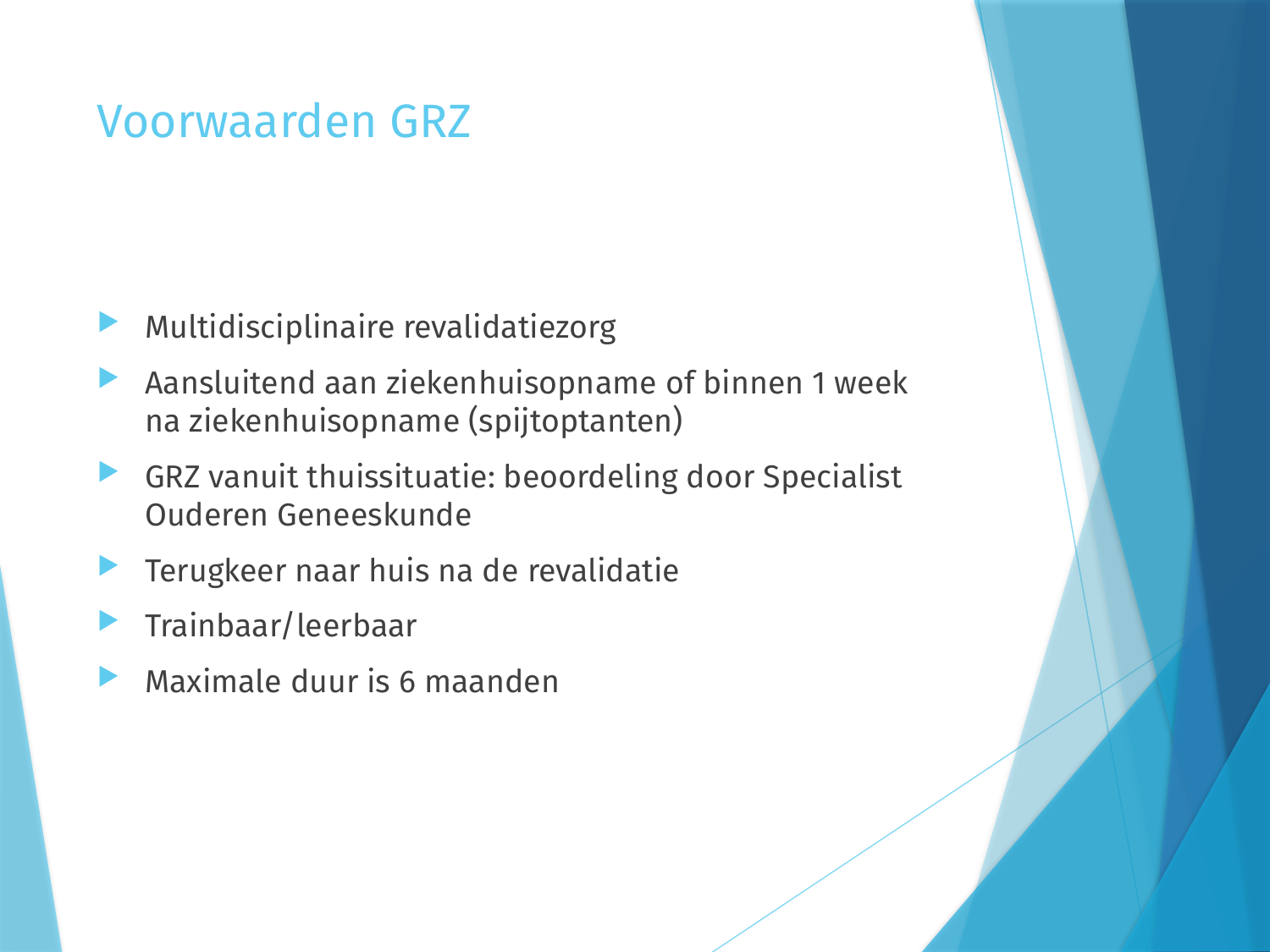

# Voorwaarden GRZ
Multidisciplinaire revalidatiezorg
Aansluitend aan ziekenhuisopname of binnen 1 week na ziekenhuisopname (spijtoptanten)
GRZ vanuit thuissituatie: beoordeling door Specialist Ouderen Geneeskunde
Terugkeer naar huis na de revalidatie
Trainbaar/leerbaar
Maximale duur is 6 maanden